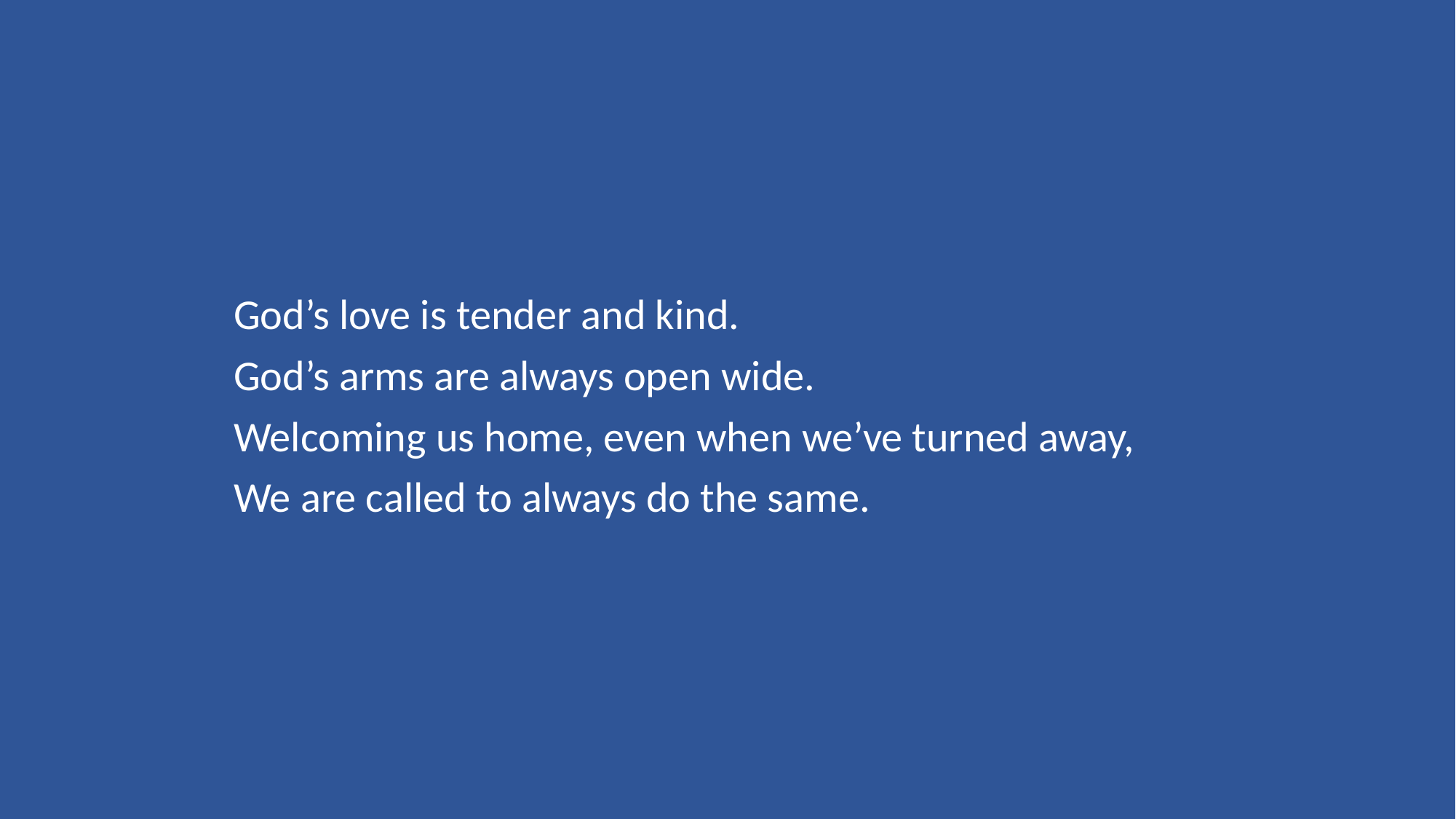

God’s love is tender and kind.
God’s arms are always open wide.
Welcoming us home, even when we’ve turned away,
We are called to always do the same.